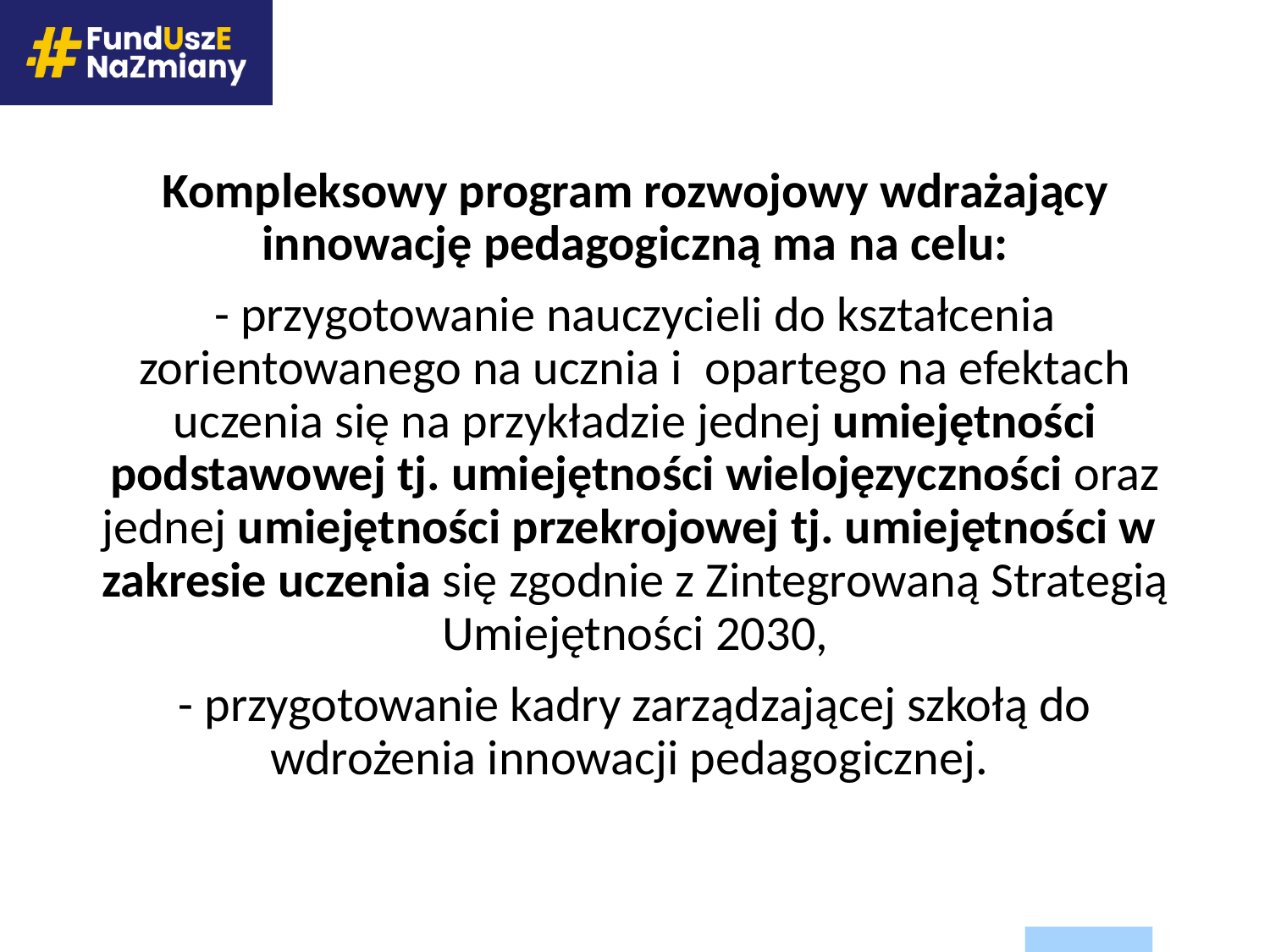

Kompleksowy program rozwojowy wdrażający innowację pedagogiczną ma na celu:
- przygotowanie nauczycieli do kształcenia zorientowanego na ucznia i  opartego na efektach uczenia się na przykładzie jednej umiejętności podstawowej tj. umiejętności wielojęzyczności oraz jednej umiejętności przekrojowej tj. umiejętności w  zakresie uczenia się zgodnie z Zintegrowaną Strategią Umiejętności 2030,
- przygotowanie kadry zarządzającej szkołą do wdrożenia innowacji pedagogicznej.